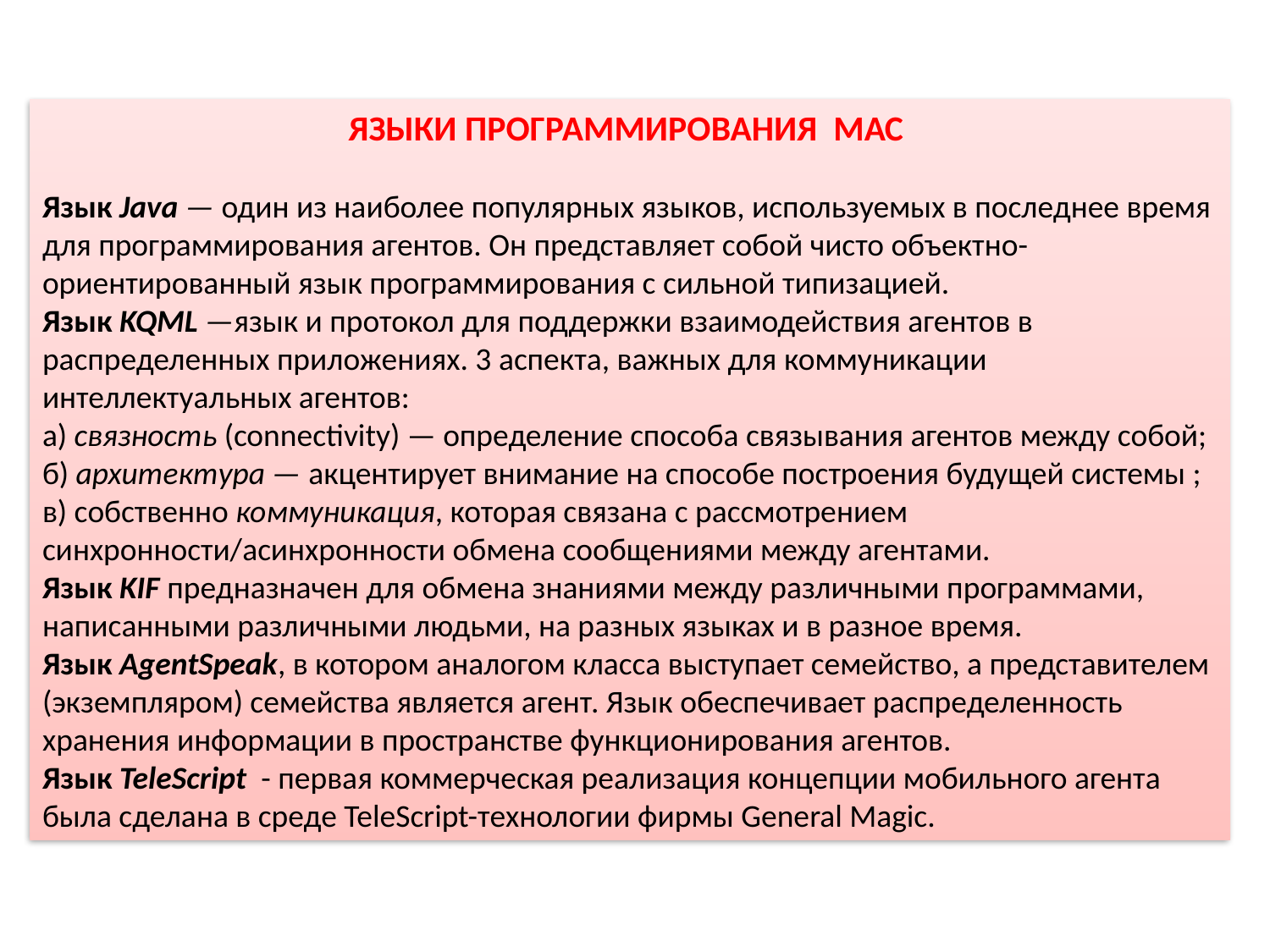

ЯЗЫКИ ПРОГРАММИРОВАНИЯ  МАС

Язык Java — один из наиболее популярных языков, используемых в последнее время для программирования агентов. Он представляет собой чисто объектно-ориентированный язык программирования с сильной типизацией.
Язык KQML —язык и протокол для поддержки взаимодействия агентов в распределенных приложениях. 3 аспекта, важных для коммуникации интеллектуальных агентов:
а) связность (connectivity) — определение способа связывания агентов между собой;
б) архитектура — акцентирует внимание на способе построения будущей системы ;
в) собственно коммуникация, которая связана с рассмотрением синхронности/асинхронности обмена сообщениями между агентами.
Язык KIF предназначен для обмена знаниями между различными программами, написанными различными людьми, на разных языках и в разное время.
Язык AgentSpeak, в котором аналогом класса выступает семейство, а представителем (экземпляром) семейства является агент. Язык обеспечивает распределенность хранения информации в пространстве функционирования агентов.
Язык TeleScript  - первая коммерческая реализация концепции мобильного агента была сделана в среде TeleScript-технологии фирмы General Magic.